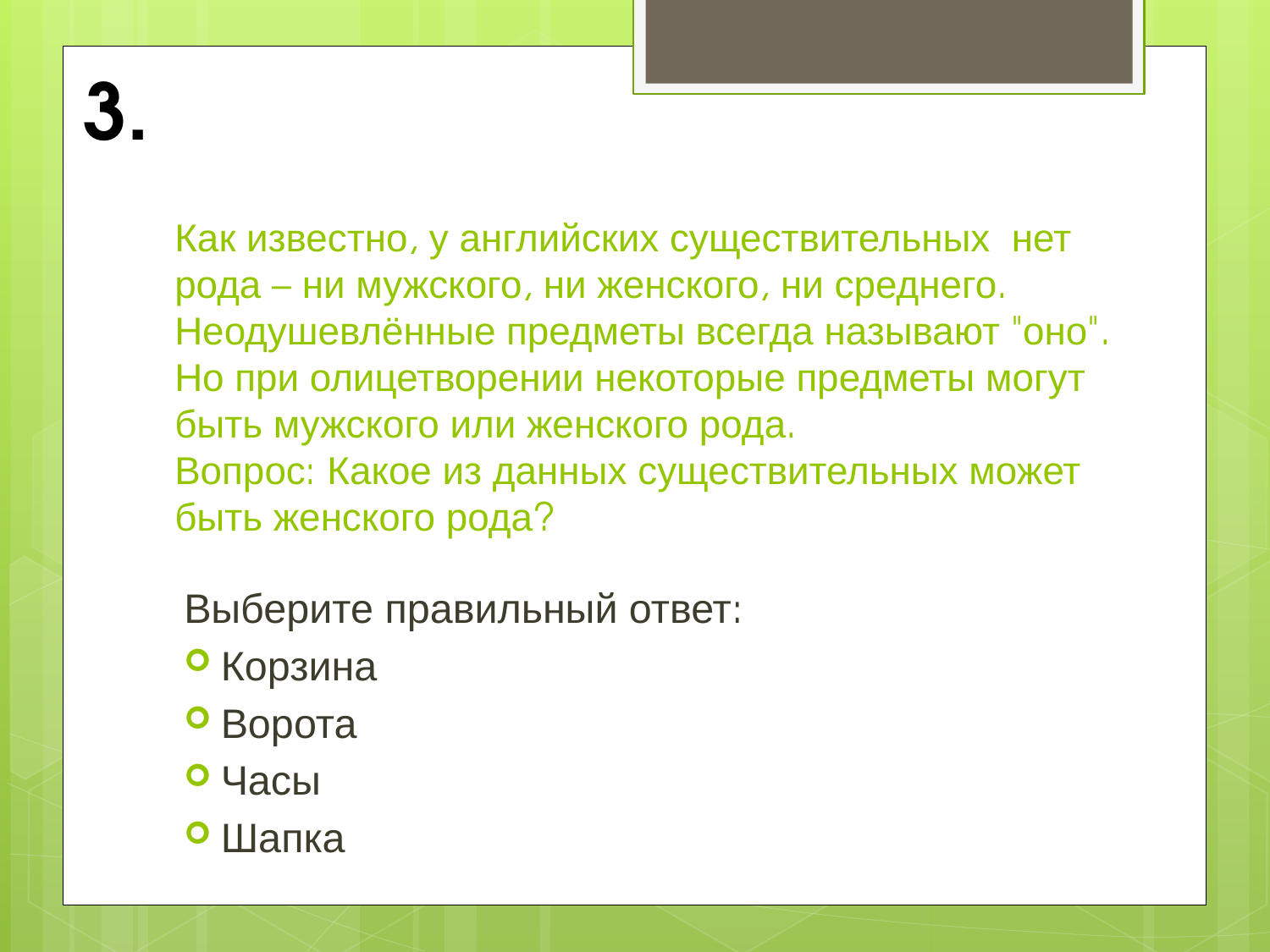

3.
# Как известно, у английских существительных  нет рода – ни мужского, ни женского, ни среднего. Неодушевлённые предметы всегда называют "оно". Но при олицетворении некоторые предметы могут быть мужского или женского рода. Вопрос: Какое из данных существительных может быть женского рода?
Выберите правильный ответ:
Корзина
Ворота
Часы
Шапка